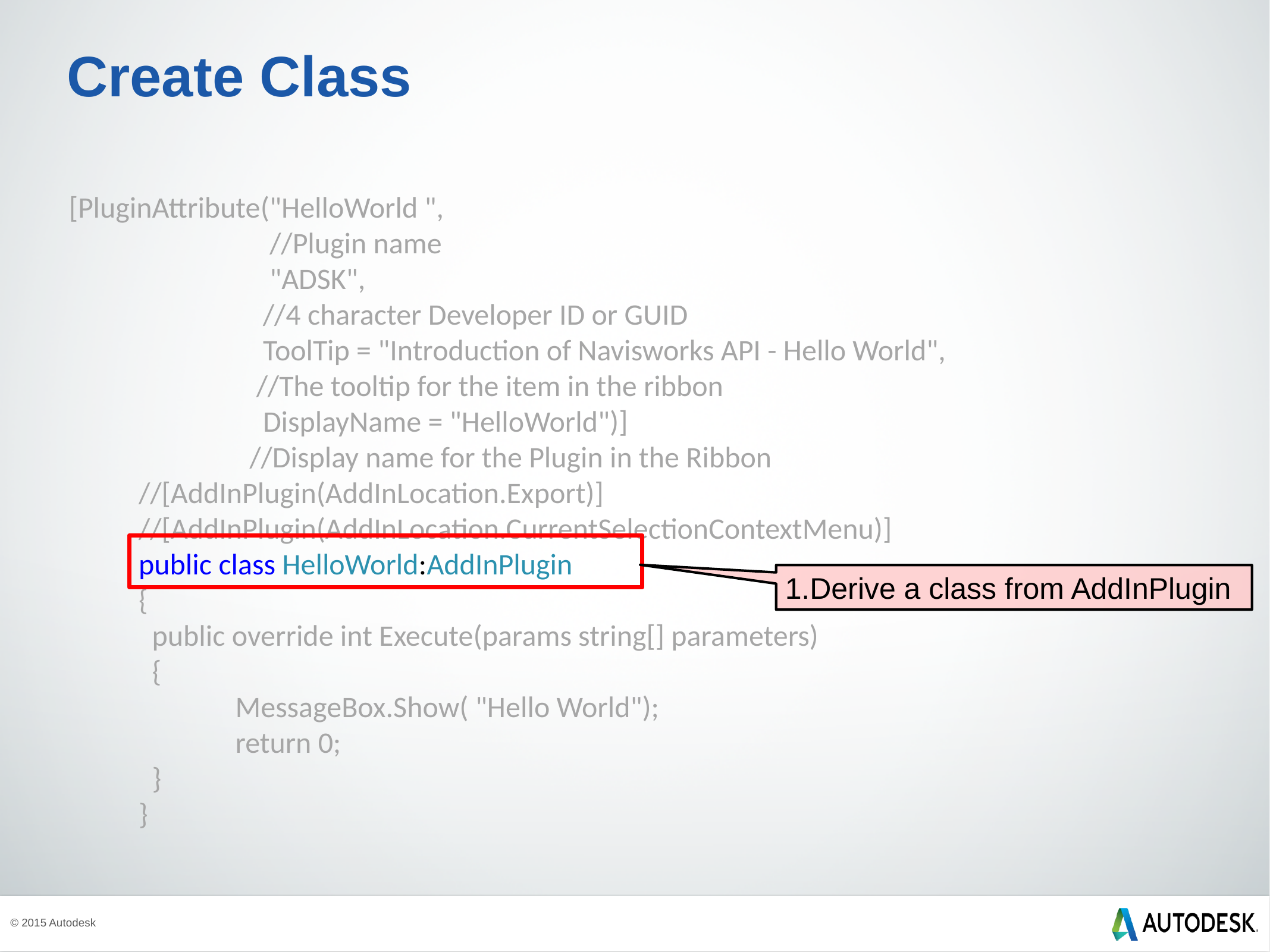

# Create Class
   [PluginAttribute("HelloWorld ",
                                 //Plugin name
                                 "ADSK",
                                //4 character Developer ID or GUID
                                ToolTip = "Introduction of Navisworks API - Hello World",
                               //The tooltip for the item in the ribbon
                                DisplayName = "HelloWorld")]
                              //Display name for the Plugin in the Ribbon
    //[AddInPlugin(AddInLocation.Export)]
    //[AddInPlugin(AddInLocation.CurrentSelectionContextMenu)]
    public class HelloWorld:AddInPlugin
    {
      public override int Execute(params string[] parameters)
      {
         MessageBox.Show( "Hello World");
         return 0;
      }
    }

1.Derive a class from AddInPlugin